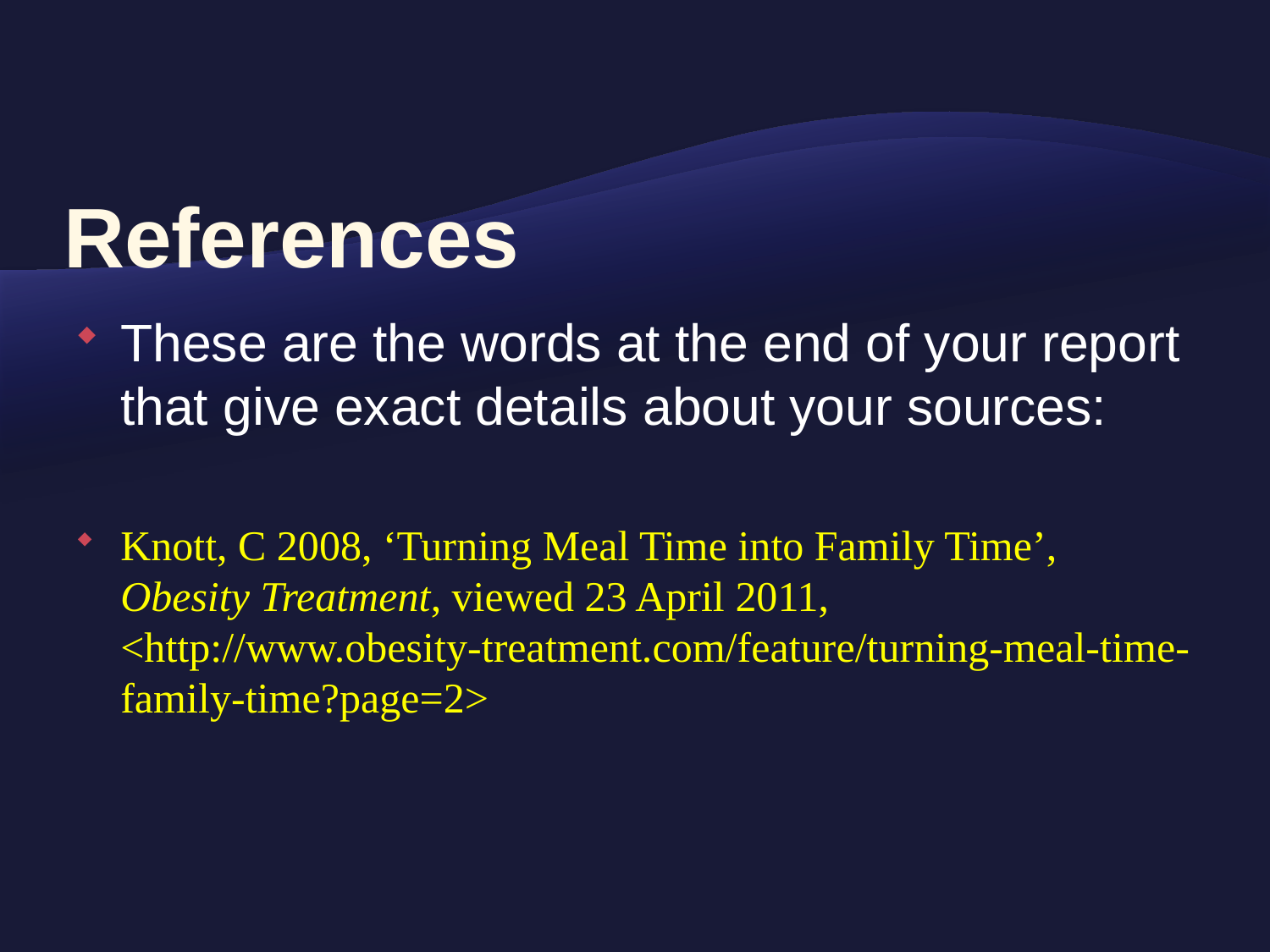

# References
These are the words at the end of your report that give exact details about your sources:

Knott, C 2008, ‘Turning Meal Time into Family Time’, Obesity Treatment, viewed 23 April 2011, <http://www.obesity-treatment.com/feature/turning-meal-time-family-time?page=2>